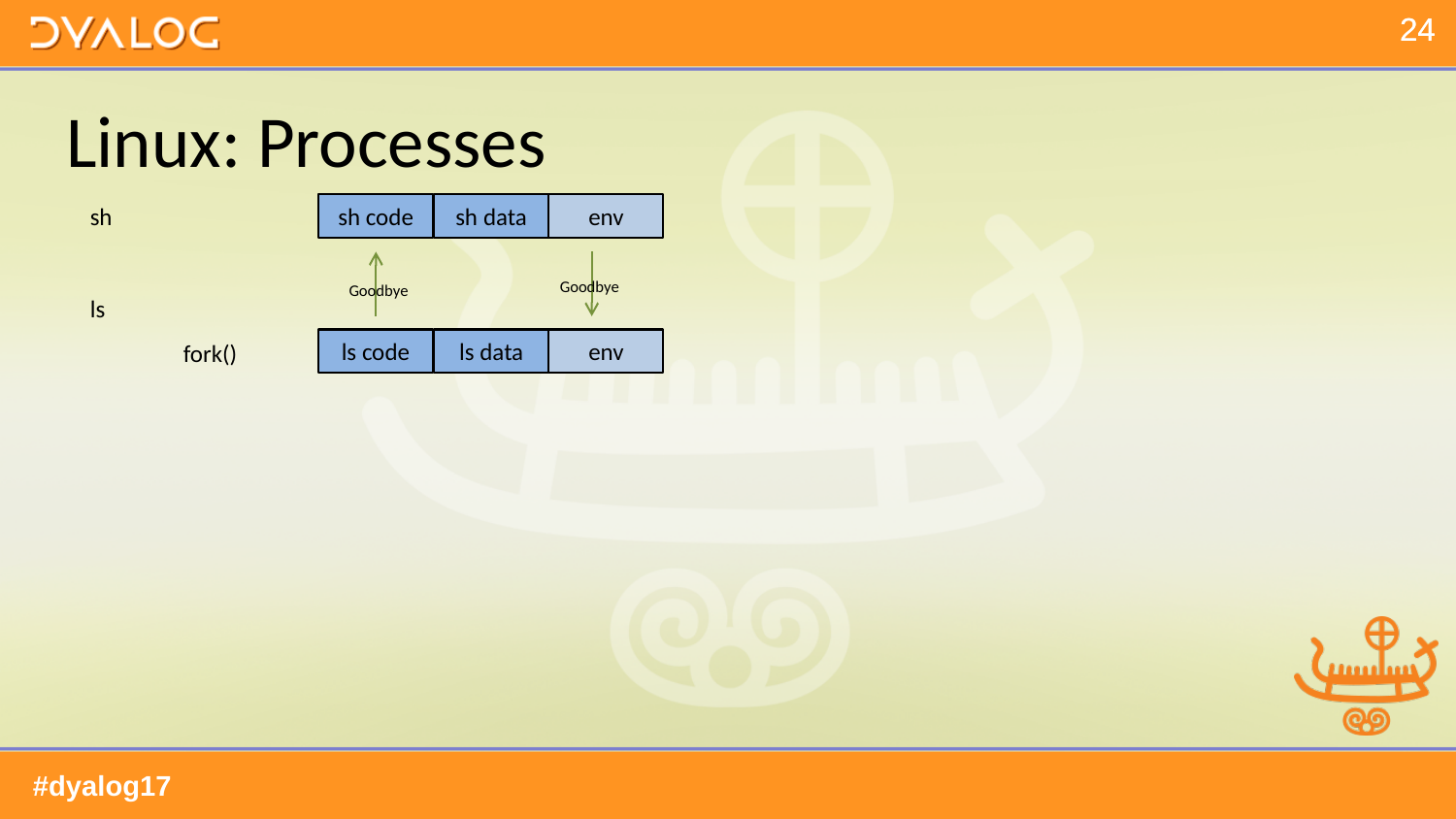

# Linux: Processes
sh
sh code
sh data
env
Goodbye
Goodbye
ls
ls code
ls data
env
fork()